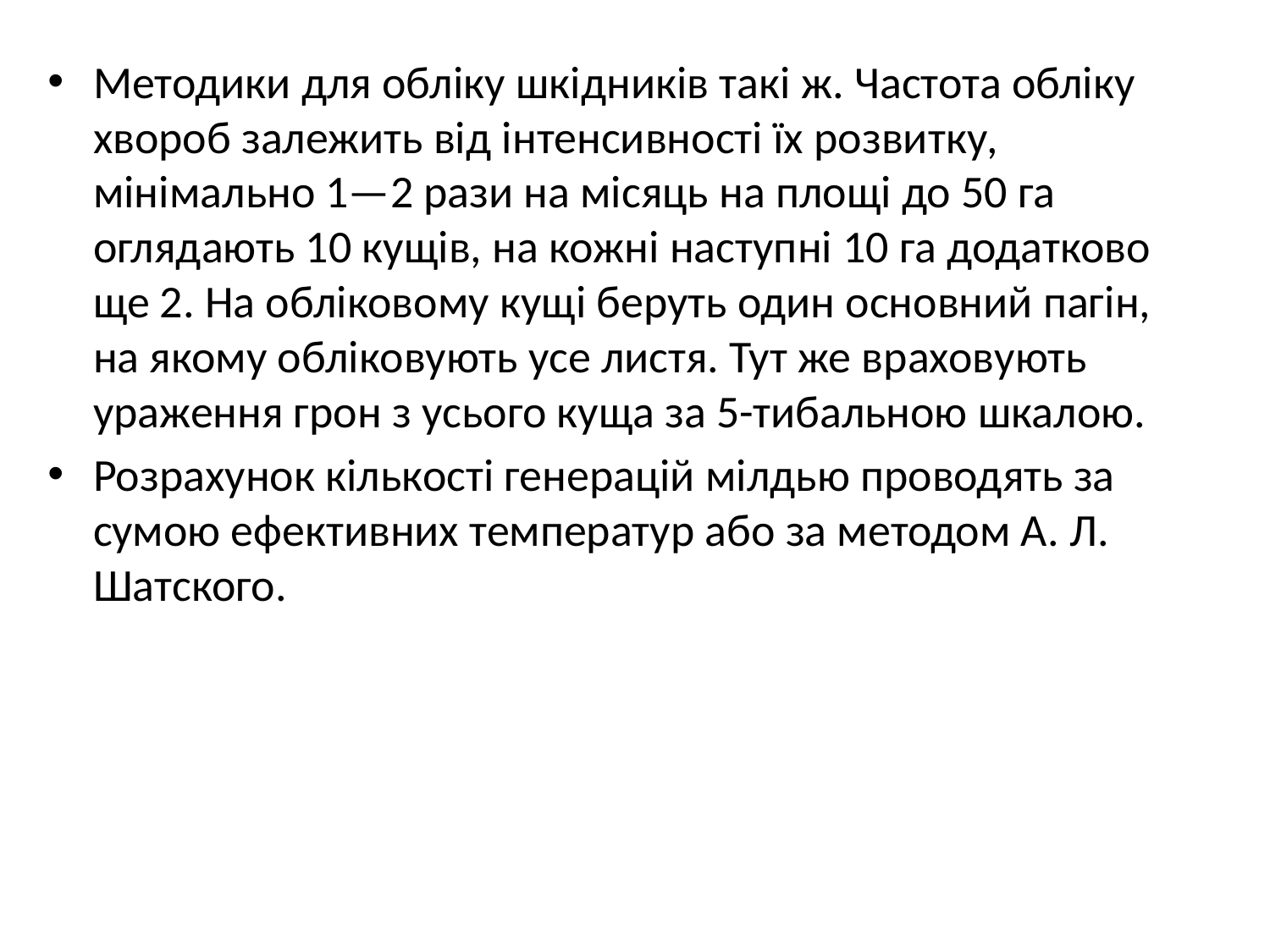

Методики для обліку шкідників такі ж. Частота обліку хвороб залежить від інтенсивності їх розвитку, мінімально 1—2 рази на місяць на площі до 50 га оглядають 10 кущів, на кожні наступні 10 га додатково ще 2. На обліковому кущі беруть один основний пагін, на якому обліковують усе листя. Тут же враховують ураження грон з усього куща за 5-тибальною шкалою.
Розрахунок кількості генерацій мілдью проводять за сумою ефективних температур або за методом А. Л. Шатского.